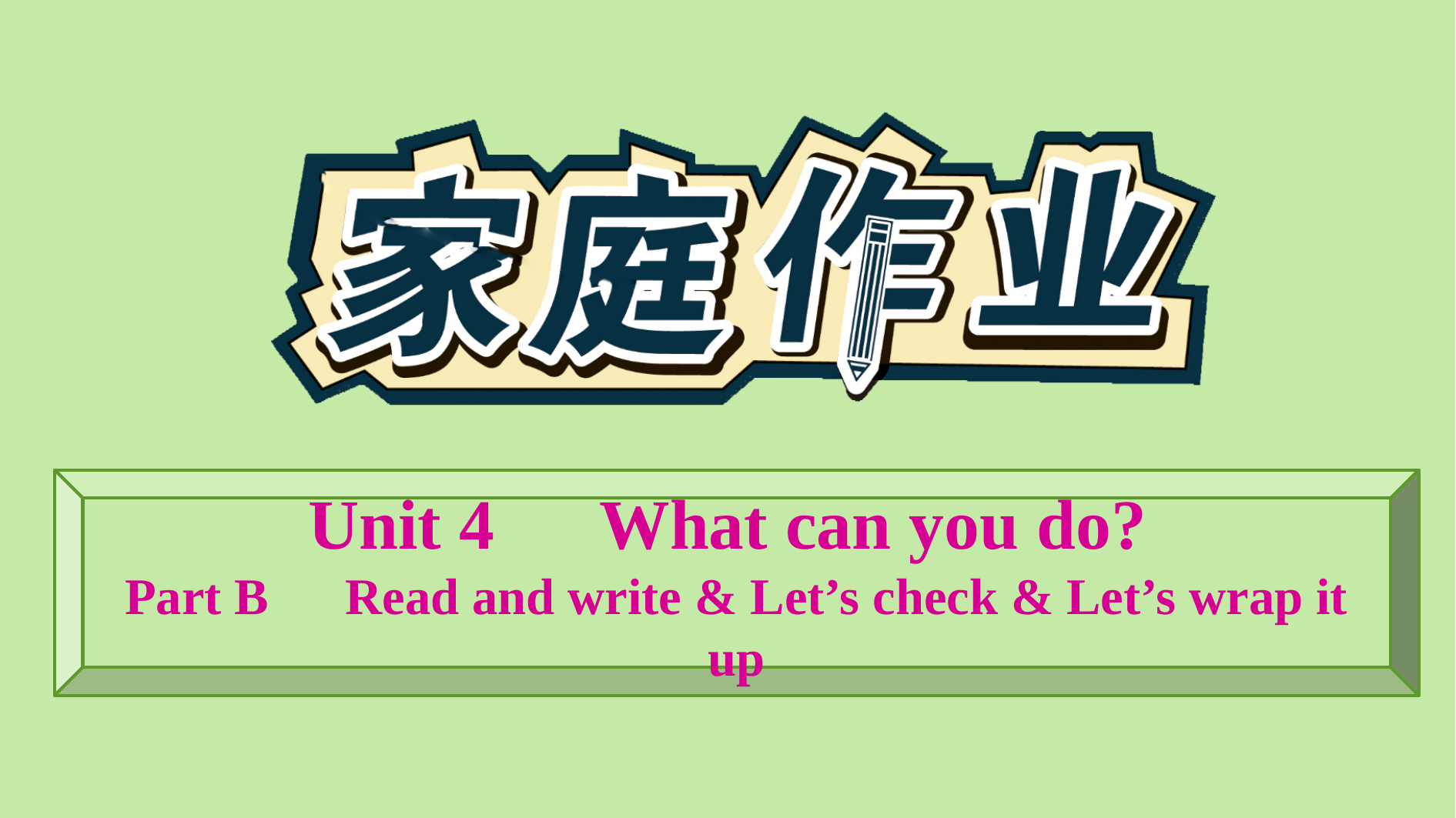

Unit 4　What can you do?
Part B　Read and write & Let’s check & Let’s wrap it up